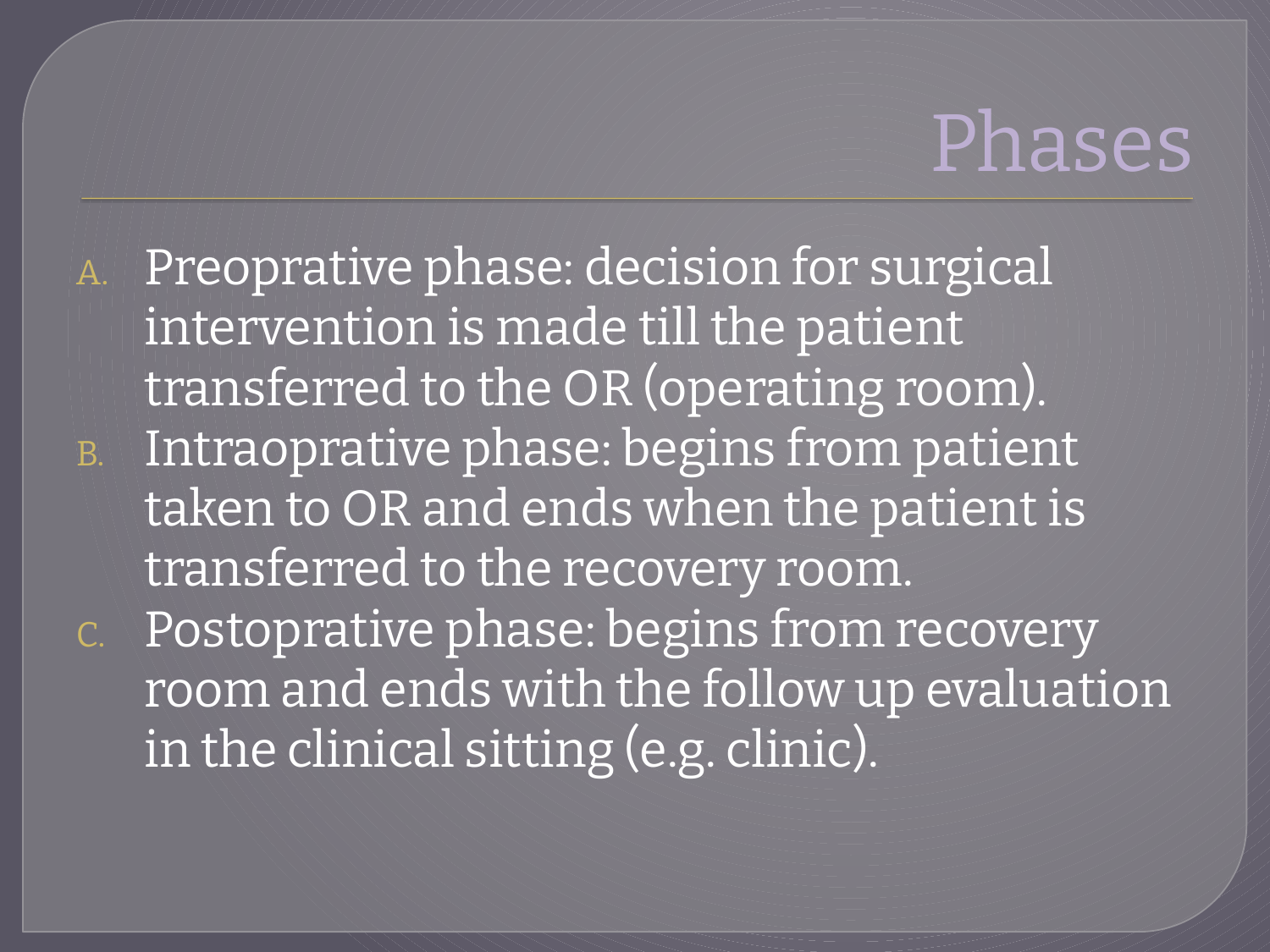

# Phases
Preoprative phase: decision for surgical intervention is made till the patient transferred to the OR (operating room).
Intraoprative phase: begins from patient taken to OR and ends when the patient is transferred to the recovery room.
Postoprative phase: begins from recovery room and ends with the follow up evaluation in the clinical sitting (e.g. clinic).